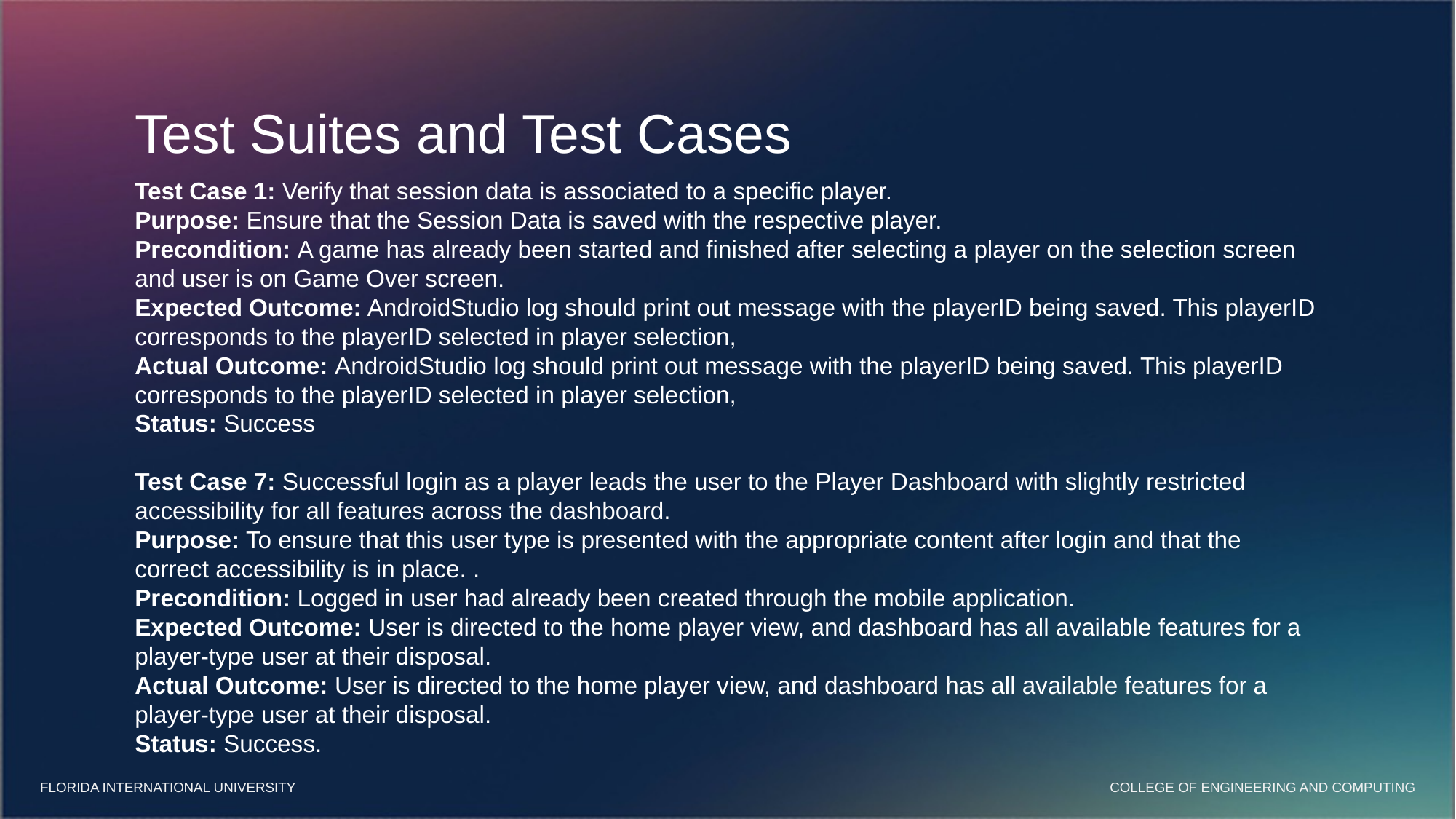

Test Suites and Test Cases
Test Case 1: Verify that session data is associated to a specific player.
Purpose: Ensure that the Session Data is saved with the respective player.
Precondition: A game has already been started and finished after selecting a player on the selection screen and user is on Game Over screen.
Expected Outcome: AndroidStudio log should print out message with the playerID being saved. This playerID corresponds to the playerID selected in player selection,
Actual Outcome: AndroidStudio log should print out message with the playerID being saved. This playerID corresponds to the playerID selected in player selection,
Status: Success

Test Case 7: Successful login as a player leads the user to the Player Dashboard with slightly restricted accessibility for all features across the dashboard.
Purpose: To ensure that this user type is presented with the appropriate content after login and that the correct accessibility is in place. .
Precondition: Logged in user had already been created through the mobile application.
Expected Outcome: User is directed to the home player view, and dashboard has all available features for a player-type user at their disposal.
Actual Outcome: User is directed to the home player view, and dashboard has all available features for a player-type user at their disposal.
Status: Success.